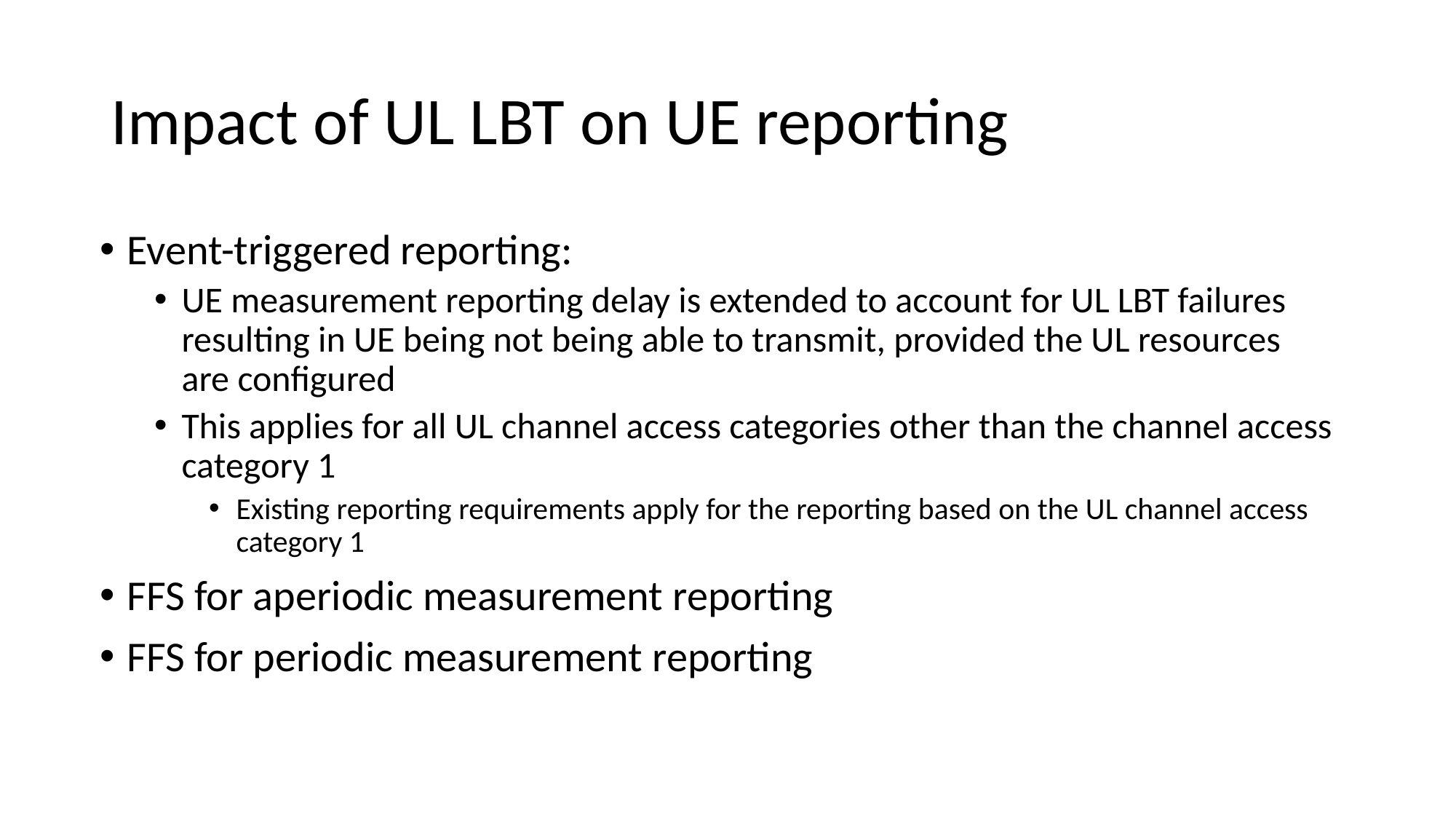

# Impact of UL LBT on UE reporting
Event-triggered reporting:
UE measurement reporting delay is extended to account for UL LBT failures resulting in UE being not being able to transmit, provided the UL resources are configured
This applies for all UL channel access categories other than the channel access category 1
Existing reporting requirements apply for the reporting based on the UL channel access category 1
FFS for aperiodic measurement reporting
FFS for periodic measurement reporting